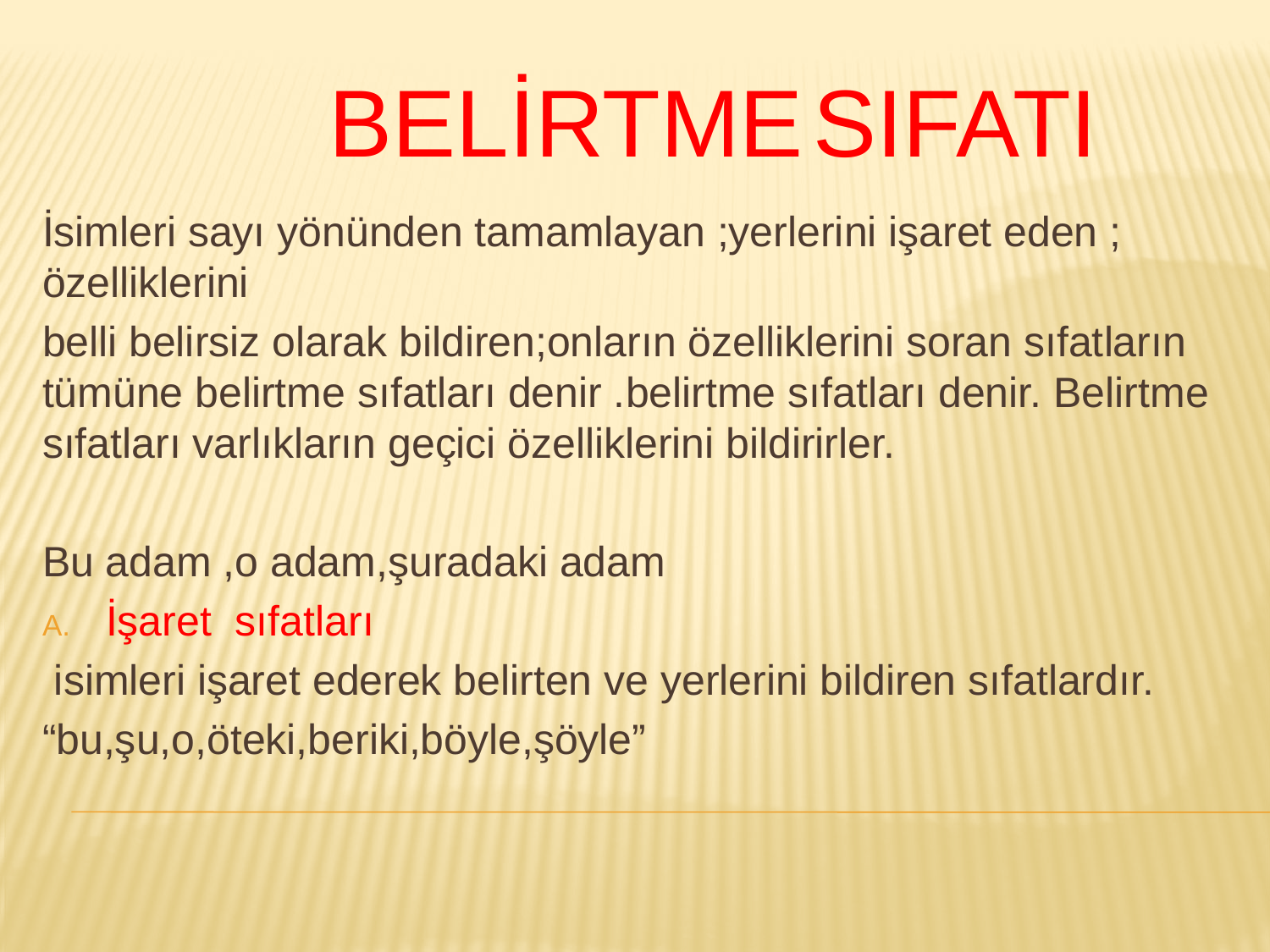

# BELİRTME SIFATI
İsimleri sayı yönünden tamamlayan ;yerlerini işaret eden ; özelliklerini
belli belirsiz olarak bildiren;onların özelliklerini soran sıfatların  tümüne belirtme sıfatları denir .belirtme sıfatları denir. Belirtme sıfatları varlıkların geçici özelliklerini bildirirler.

Bu adam ,o adam,şuradaki adam
İşaret  sıfatları
 isimleri işaret ederek belirten ve yerlerini bildiren sıfatlardır.
“bu,şu,o,öteki,beriki,böyle,şöyle”